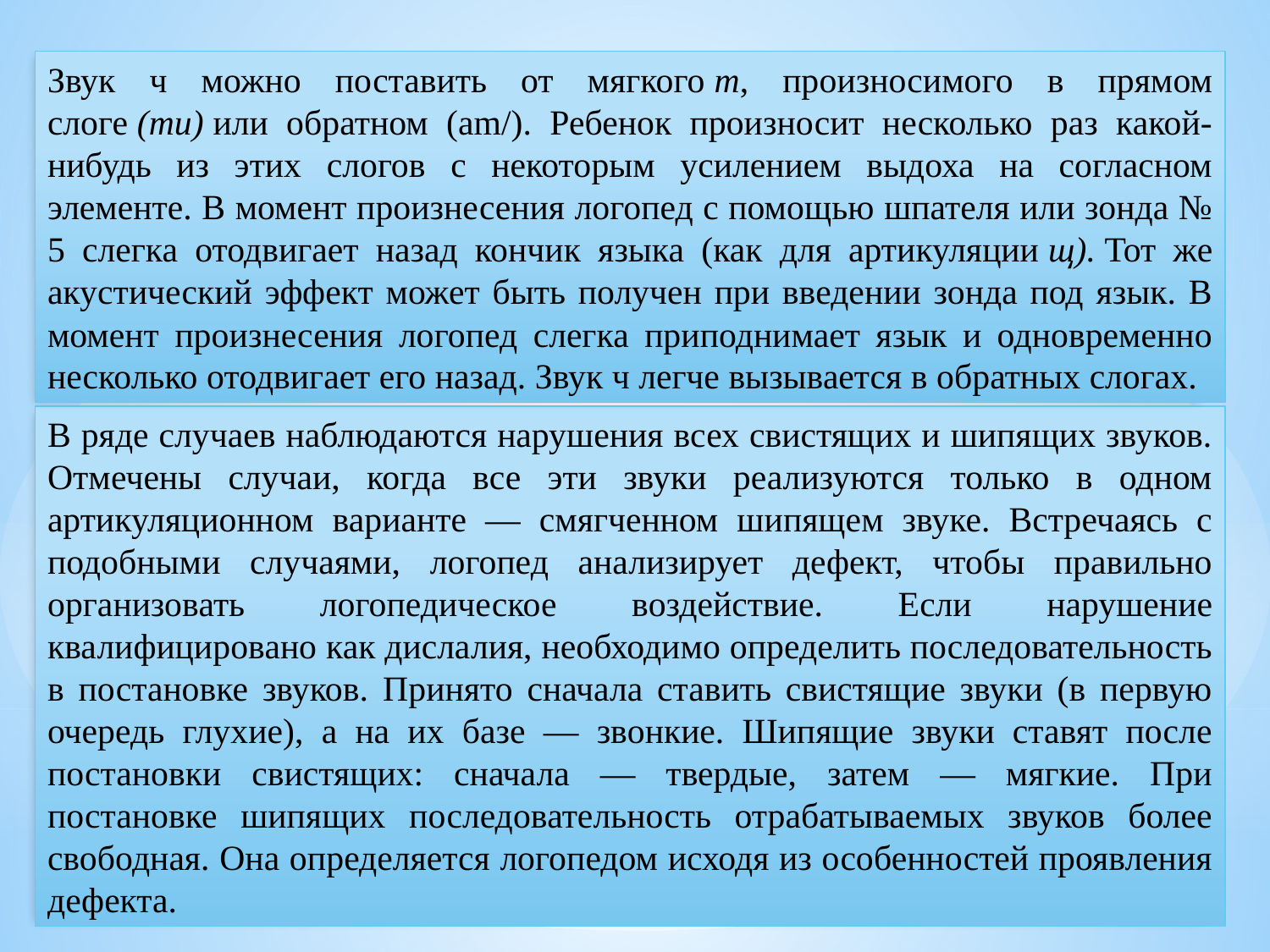

Звук ч можно поставить от мягкого т, произносимого в прямом слоге (ти) или обратном (am/). Ребенок произносит несколько раз какой-нибудь из этих слогов с некоторым усилением выдоха на согласном элементе. В момент произнесения логопед с помощью шпателя или зонда № 5 слегка отодвигает назад кончик языка (как для артикуляции щ). Тот же акустический эффект может быть получен при введении зонда под язык. В момент произнесения логопед слегка приподнимает язык и одновременно несколько отодвигает его назад. Звук ч легче вызывается в обратных слогах.
В ряде случаев наблюдаются нарушения всех свистящих и шипящих звуков. Отмечены случаи, когда все эти звуки реализуются только в одном артикуляционном варианте — смягченном шипящем звуке. Встречаясь с подобными случаями, логопед анализирует дефект, чтобы правильно организовать логопедическое воздействие. Если нарушение квалифицировано как дислалия, необходимо определить последовательность в постановке звуков. Принято сначала ставить свистящие звуки (в первую очередь глухие), а на их базе — звонкие. Шипящие звуки ставят после постановки свистящих: сначала — твердые, затем — мягкие. При постановке шипящих последовательность отрабатываемых звуков более свободная. Она определяется логопедом исходя из особенностей проявления дефекта.